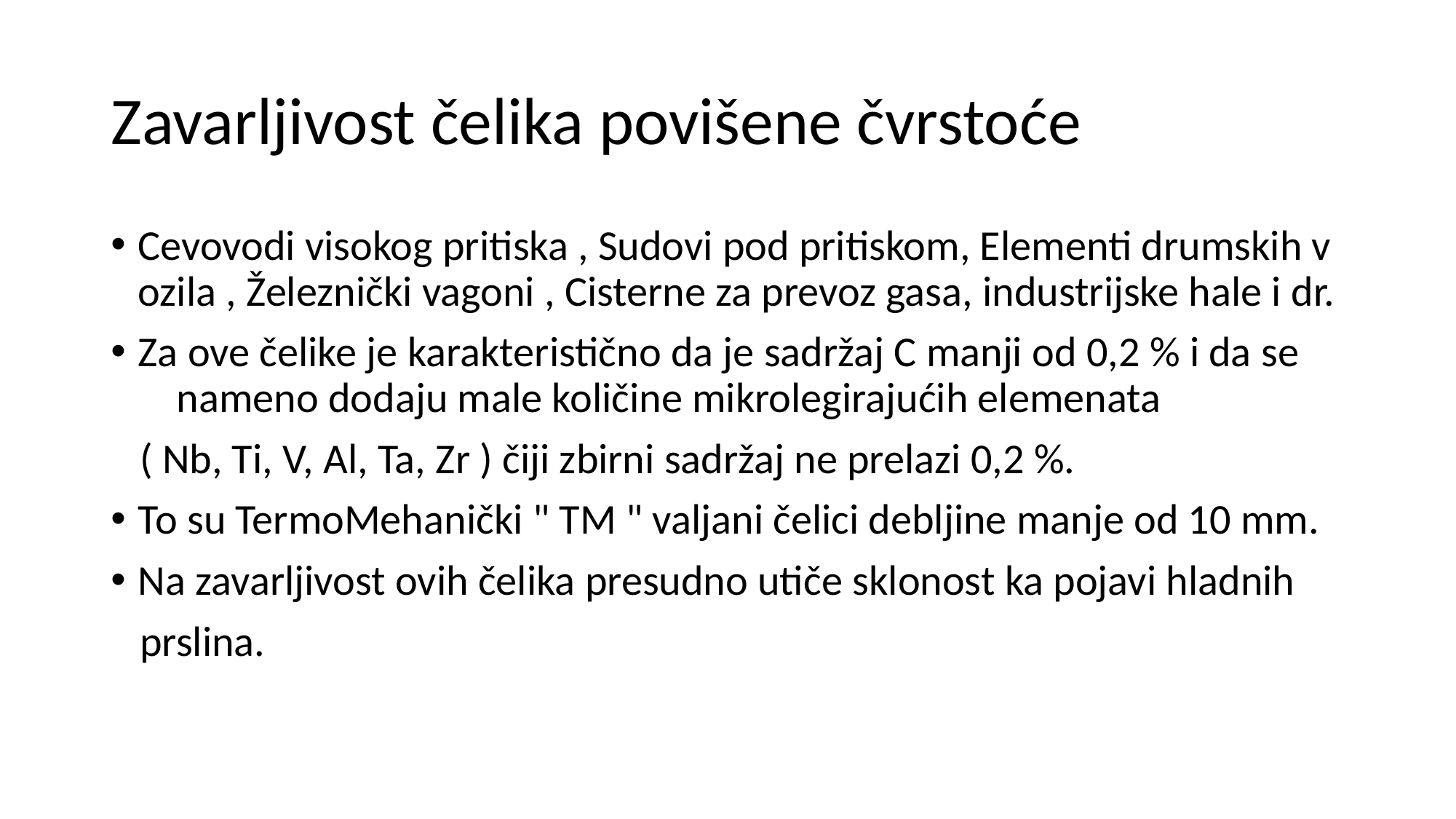

# Zavarljivost čelika povišene čvrstoće
Cevovodi visokog pritiska , Sudovi pod pritiskom, Elementi drumskih vozila , Železnički vagoni , Cisterne za prevoz gasa, industrijske hale i dr.
Za ove čelike je karakteristično da je sadržaj C manji od 0,2 % i da se         nameno dodaju male količine mikrolegirajućih elemenata
   ( Nb, Ti, V, Al, Ta, Zr ) čiji zbirni sadržaj ne prelazi 0,2 %.
To su TermoMehanički " TM " valjani čelici debljine manje od 10 mm.
Na zavarljivost ovih čelika presudno utiče sklonost ka pojavi hladnih
   prslina.